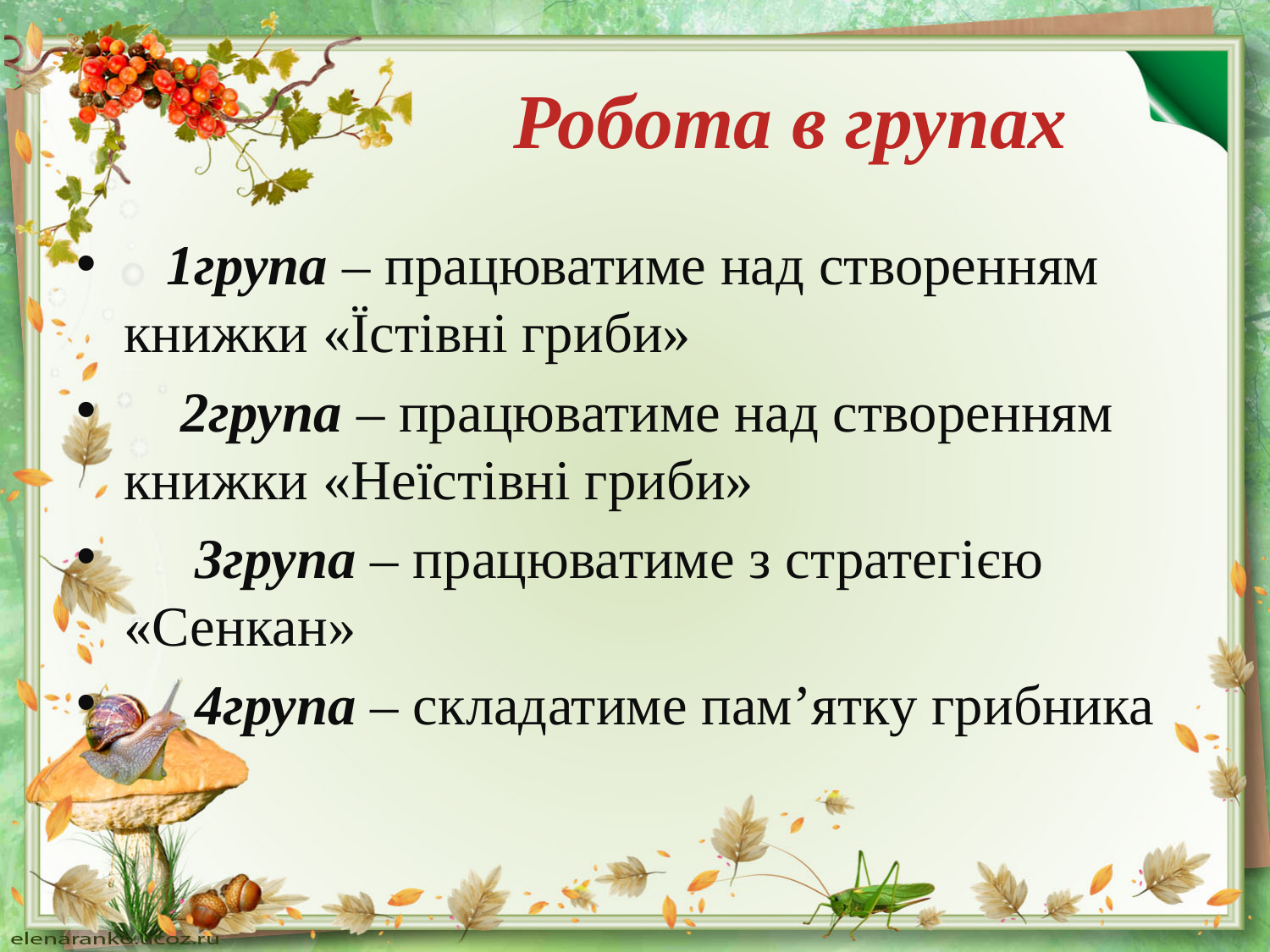

# Робота в групах
   1група – працюватиме над створенням книжки «Їстівні гриби»
    2група – працюватиме над створенням книжки «Неїстівні гриби»
     3група – працюватиме з стратегією «Сенкан»
     4група – складатиме пам’ятку грибника